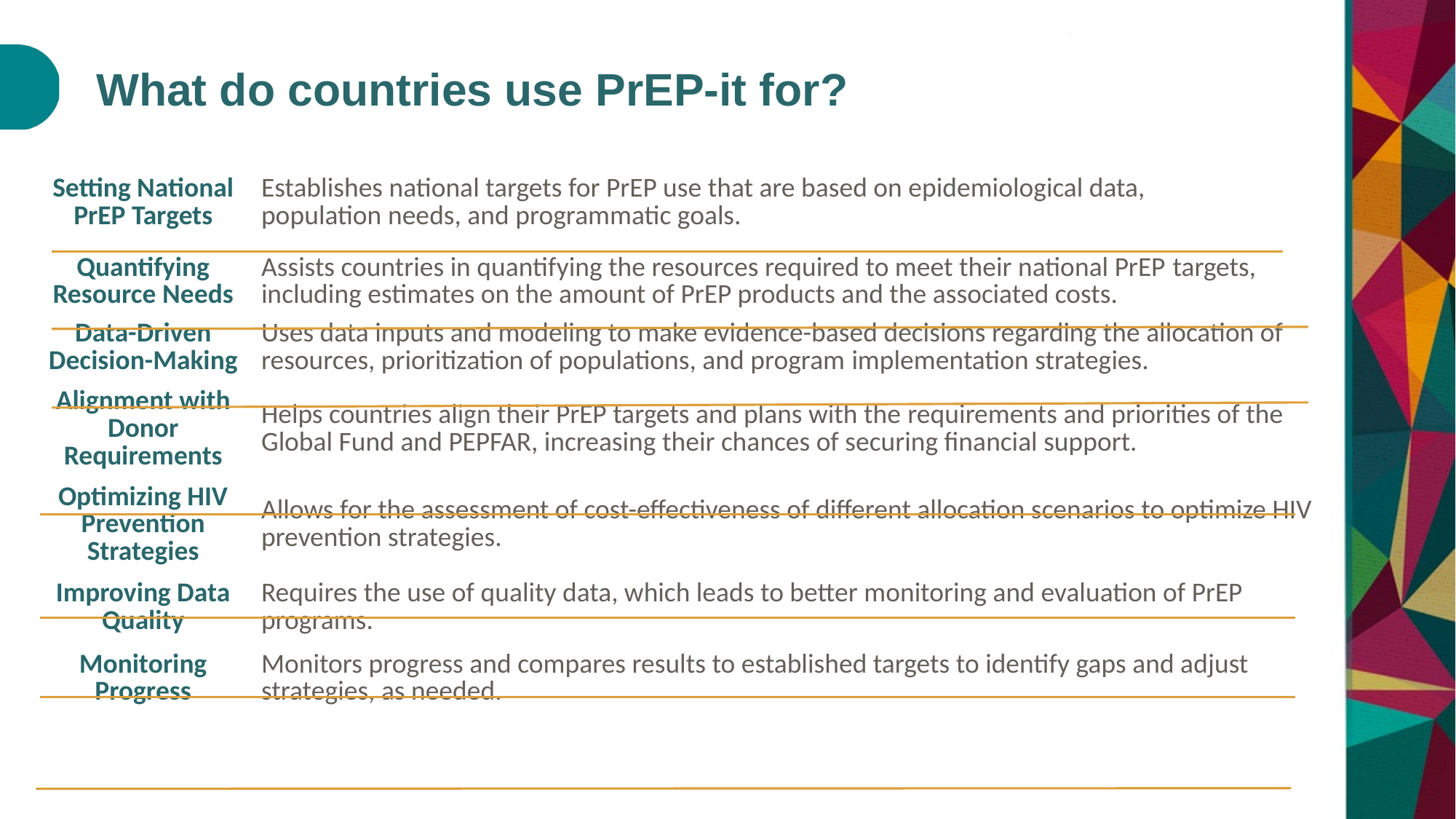

# What do countries use PrEP-it for?
| Setting National PrEP Targets | Establishes national targets for PrEP use that are based on epidemiological data, population needs, and programmatic goals. |
| --- | --- |
| Quantifying Resource Needs | Assists countries in quantifying the resources required to meet their national PrEP targets, including estimates on the amount of PrEP products and the associated costs. |
| Data-Driven Decision-Making | Uses data inputs and modeling to make evidence-based decisions regarding the allocation of resources, prioritization of populations, and program implementation strategies. |
| Alignment with Donor Requirements | Helps countries align their PrEP targets and plans with the requirements and priorities of the Global Fund and PEPFAR, increasing their chances of securing financial support. |
| Optimizing HIV Prevention Strategies | Allows for the assessment of cost-effectiveness of different allocation scenarios to optimize HIV prevention strategies. |
| Improving Data Quality | Requires the use of quality data, which leads to better monitoring and evaluation of PrEP programs. |
| Monitoring Progress | Monitors progress and compares results to established targets to identify gaps and adjust strategies, as needed. |
|  |  |